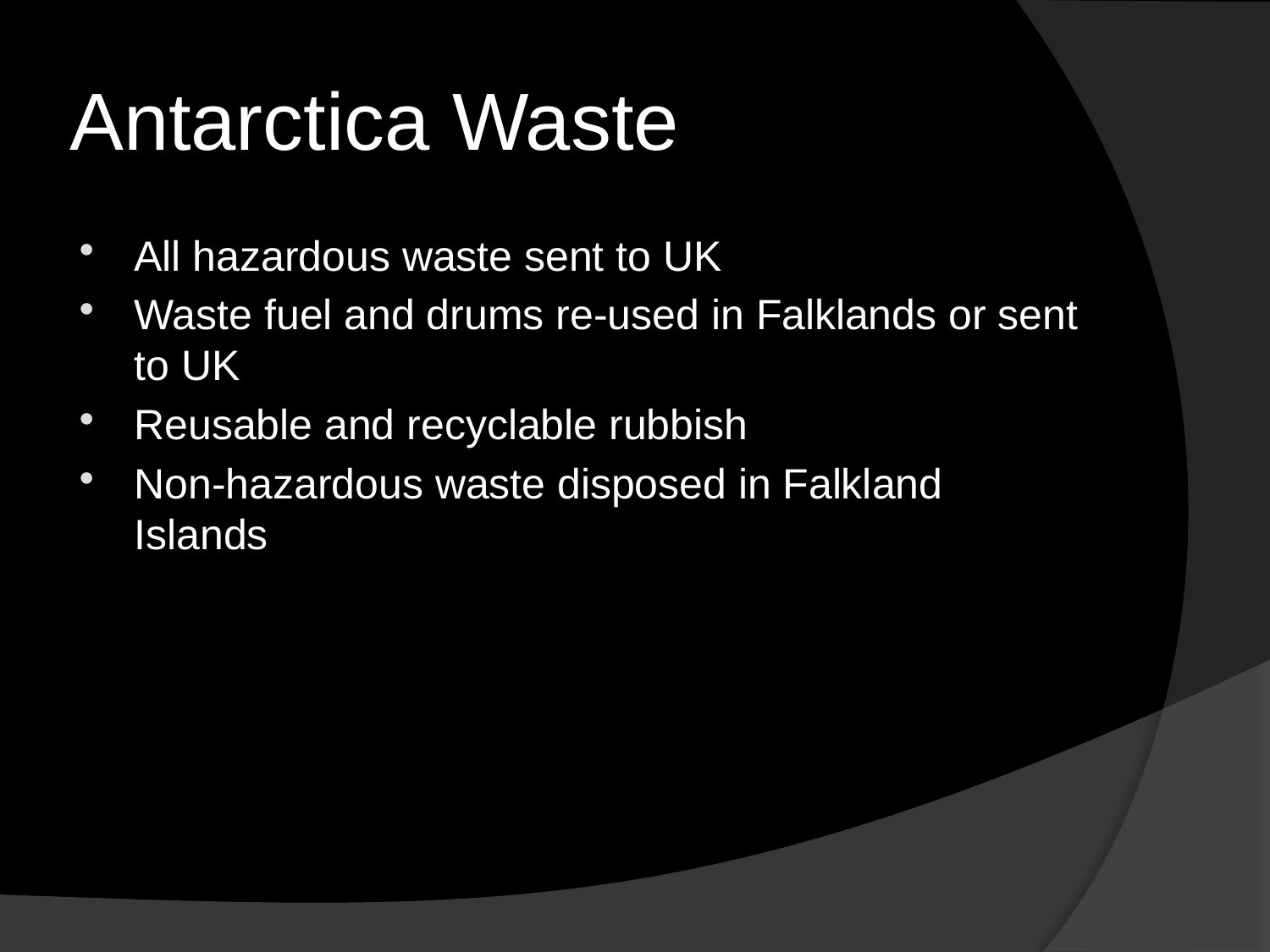

# Antarctica Waste
All hazardous waste sent to UK
Waste fuel and drums re-used in Falklands or sent to UK
Reusable and recyclable rubbish
Non-hazardous waste disposed in Falkland Islands